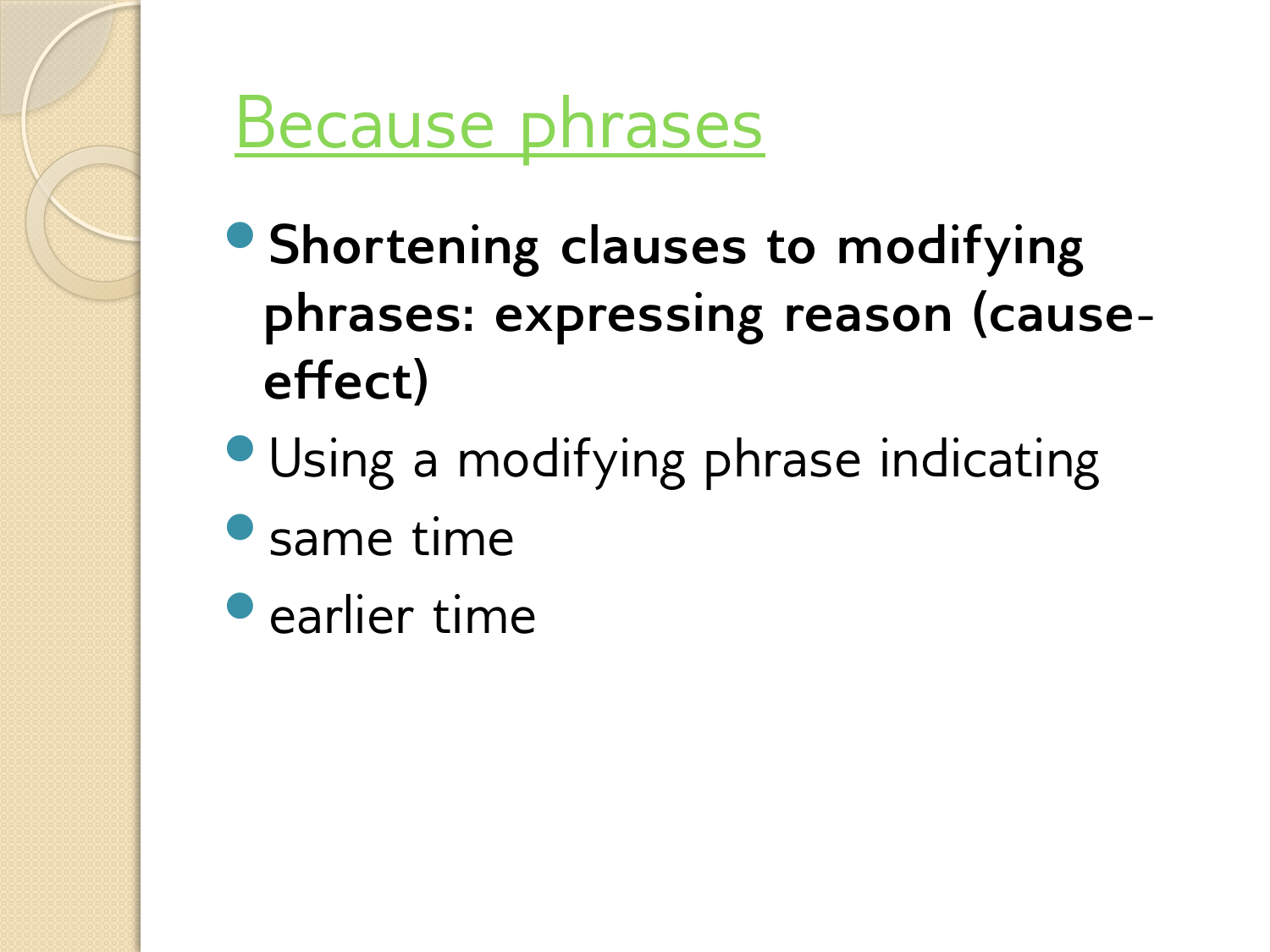

# Because phrases
Shortening clauses to modifying phrases: expressing reason (cause-effect)
Using a modifying phrase indicating
same time
earlier time